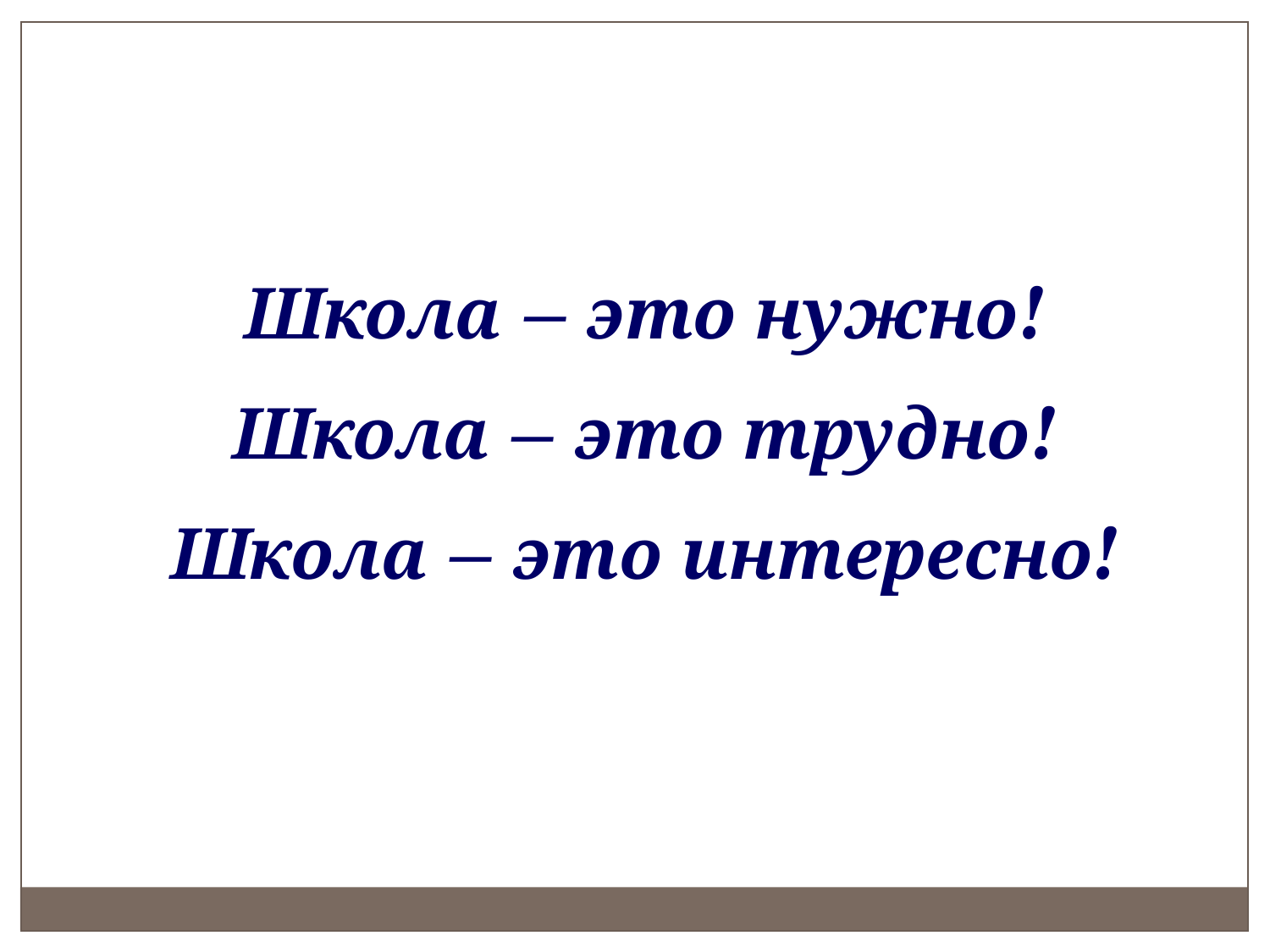

Школа – это нужно!
Школа – это трудно!
Школа – это интересно!